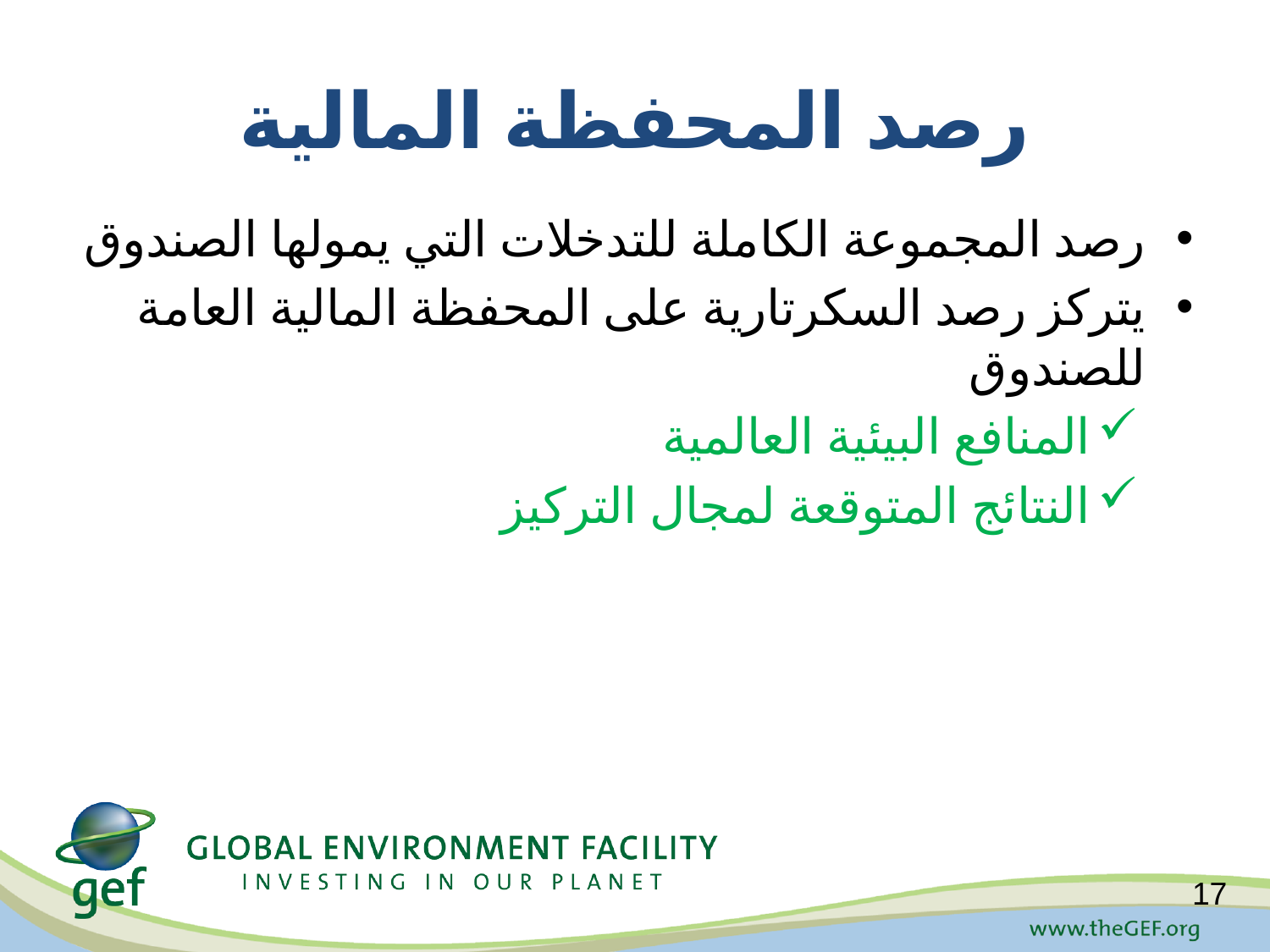

# رصد المحفظة المالية
رصد المجموعة الكاملة للتدخلات التي يمولها الصندوق
يتركز رصد السكرتارية على المحفظة المالية العامة للصندوق
المنافع البيئية العالمية
النتائج المتوقعة لمجال التركيز
17